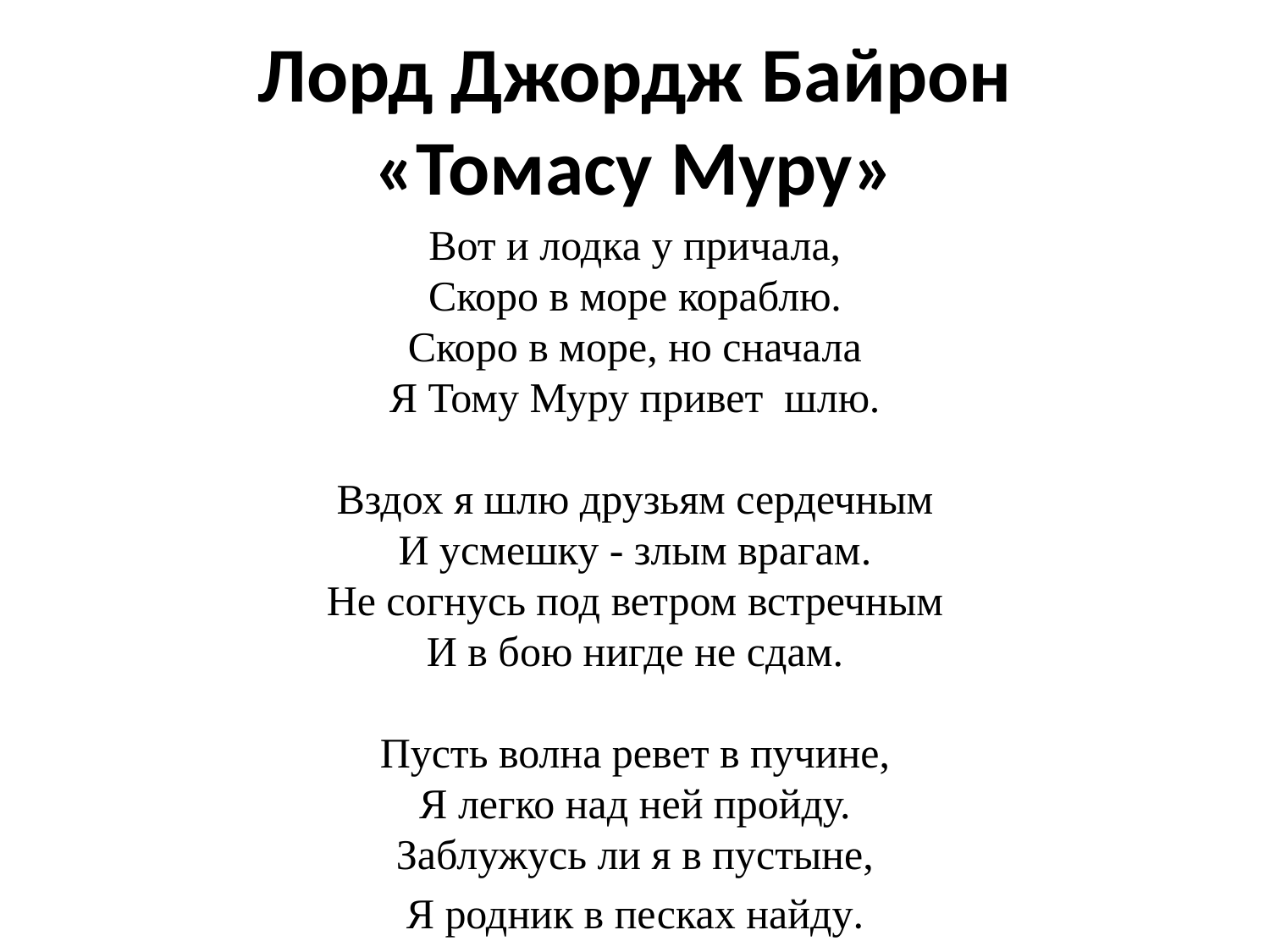

# Лорд Джордж Байрон «Томасу Муру»
Вот и лодка у причала,
Скоро в море кораблю.
Скоро в море, но сначала
Я Тому Муру привет  шлю.
Вздох я шлю друзьям сердечным
И усмешку - злым врагам.
Не согнусь под ветром встречным
И в бою нигде не сдам.
Пусть волна ревет в пучине,
Я легко над ней пройду.
Заблужусь ли я в пустыне,
Я родник в песках найду.